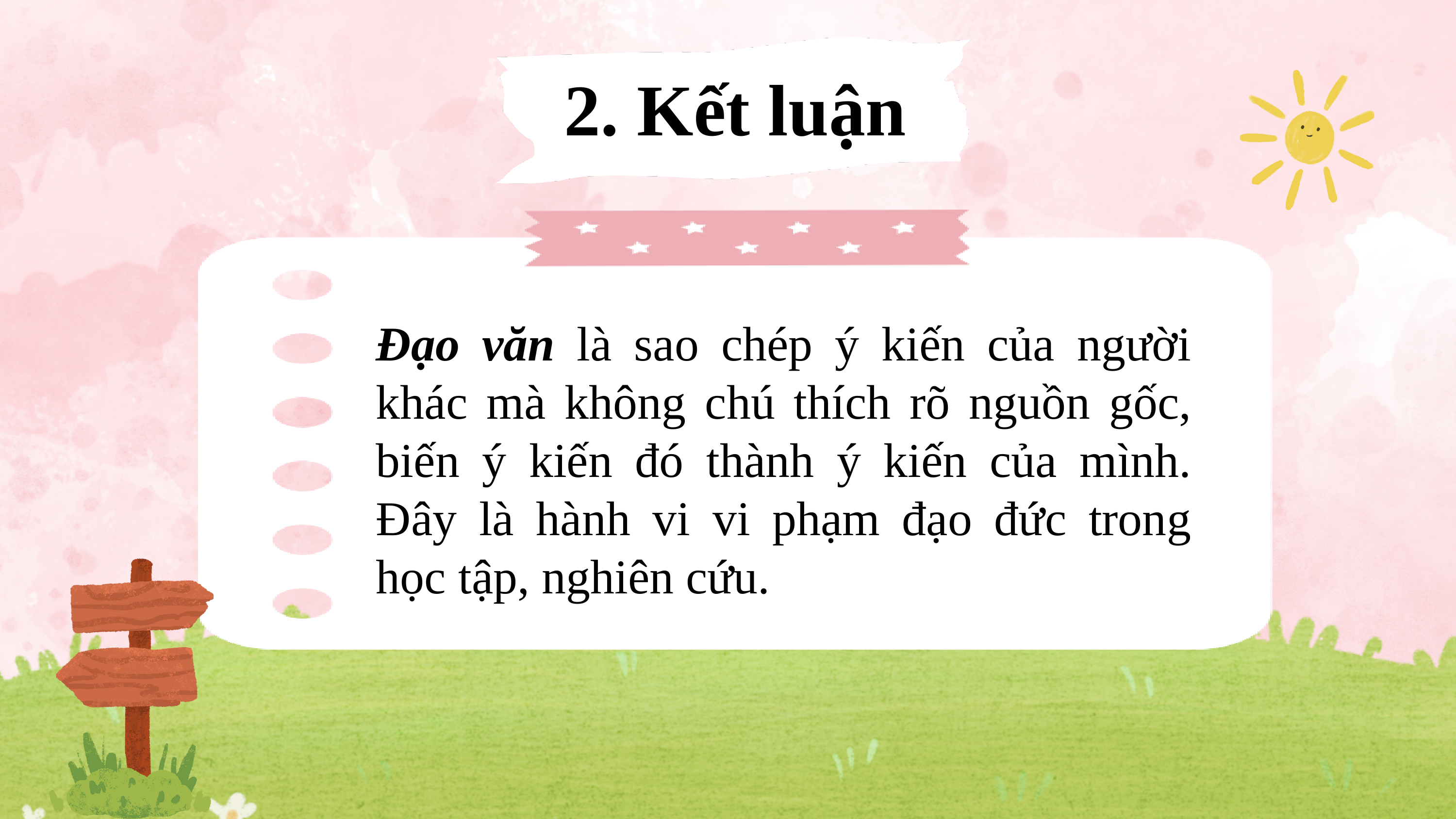

2. Kết luận

Đạo văn là sao chép ý kiến của người khác mà không chú thích rõ nguồn gốc, biến ý kiến đó thành ý kiến của mình. Đây là hành vi vi phạm đạo đức trong học tập, nghiên cứu.